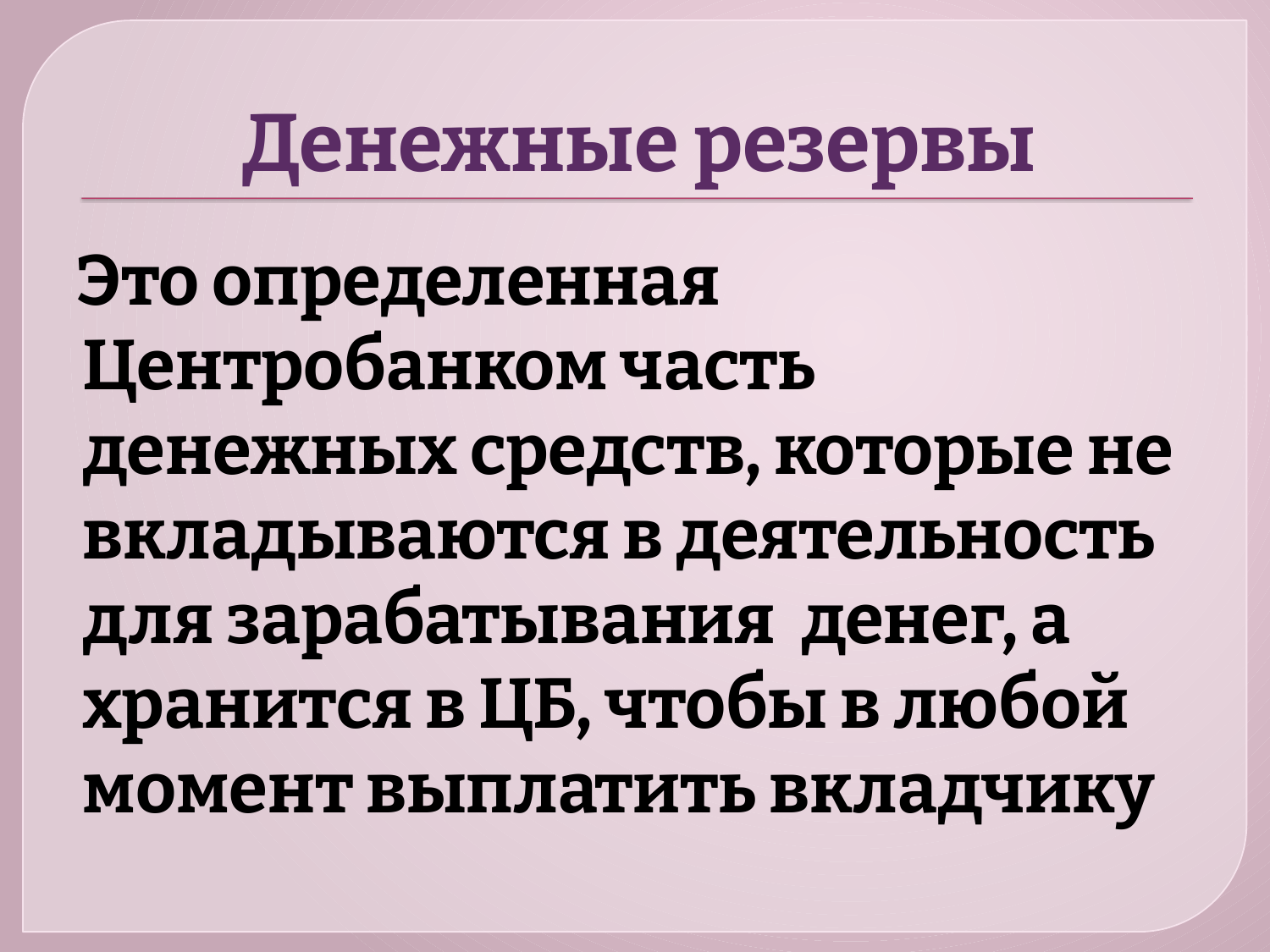

# Денежные резервы
   Это определенная Центробанком часть денежных средств, которые не вкладываются в деятельность для зарабатывания  денег, а хранится в ЦБ, чтобы в любой момент выплатить вкладчику